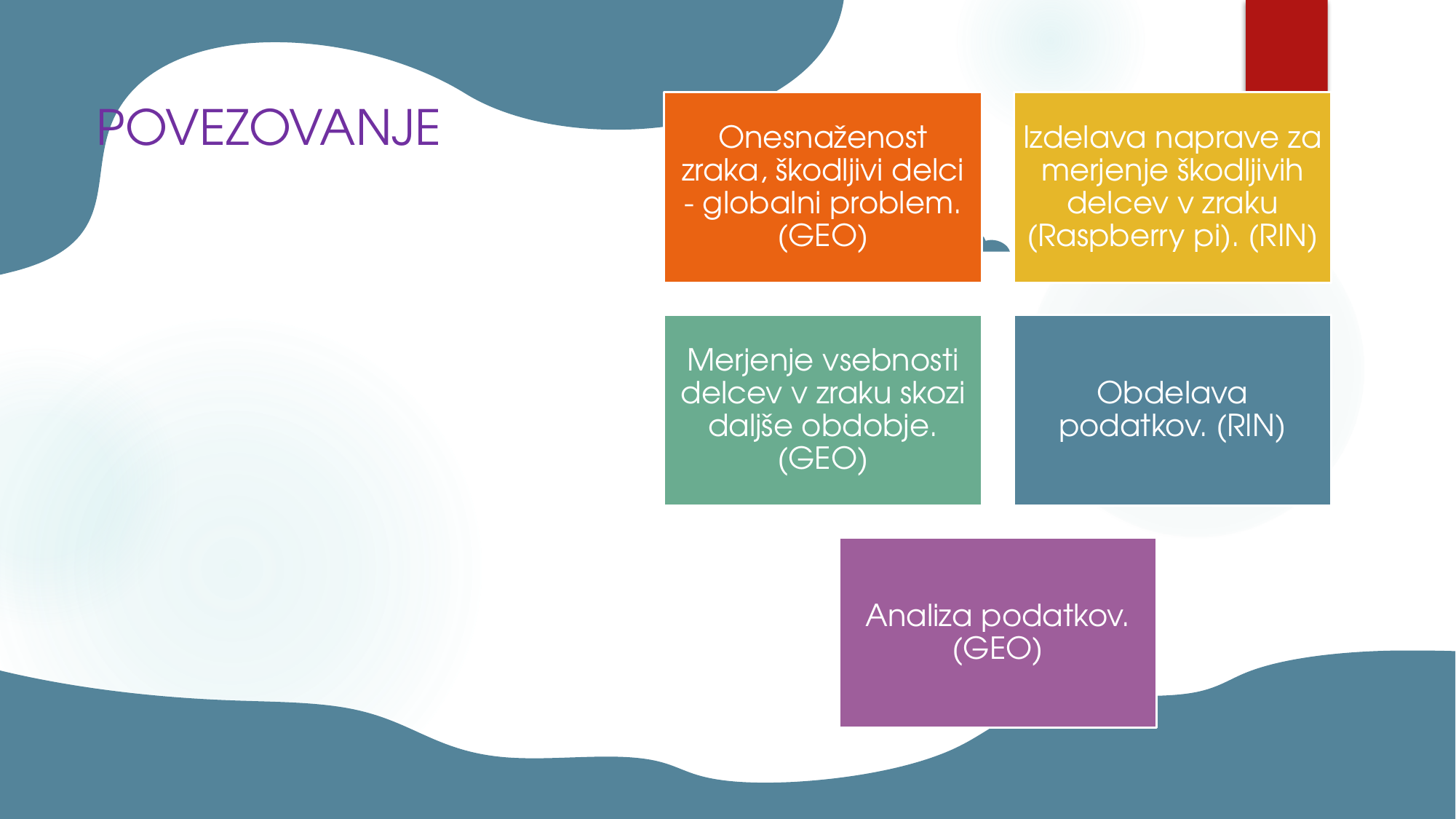

# POVEZOVANJE
Onesnaženost zraka, škodljivi delci - globalni problem. (GEO)
Izdelava naprave za merjenje škodljivih delcev v zraku (Raspberry pi). (RIN)
Merjenje vsebnosti delcev v zraku skozi daljše obdobje. (GEO)
Obdelava podatkov. (RIN)
Analiza podatkov. (GEO)